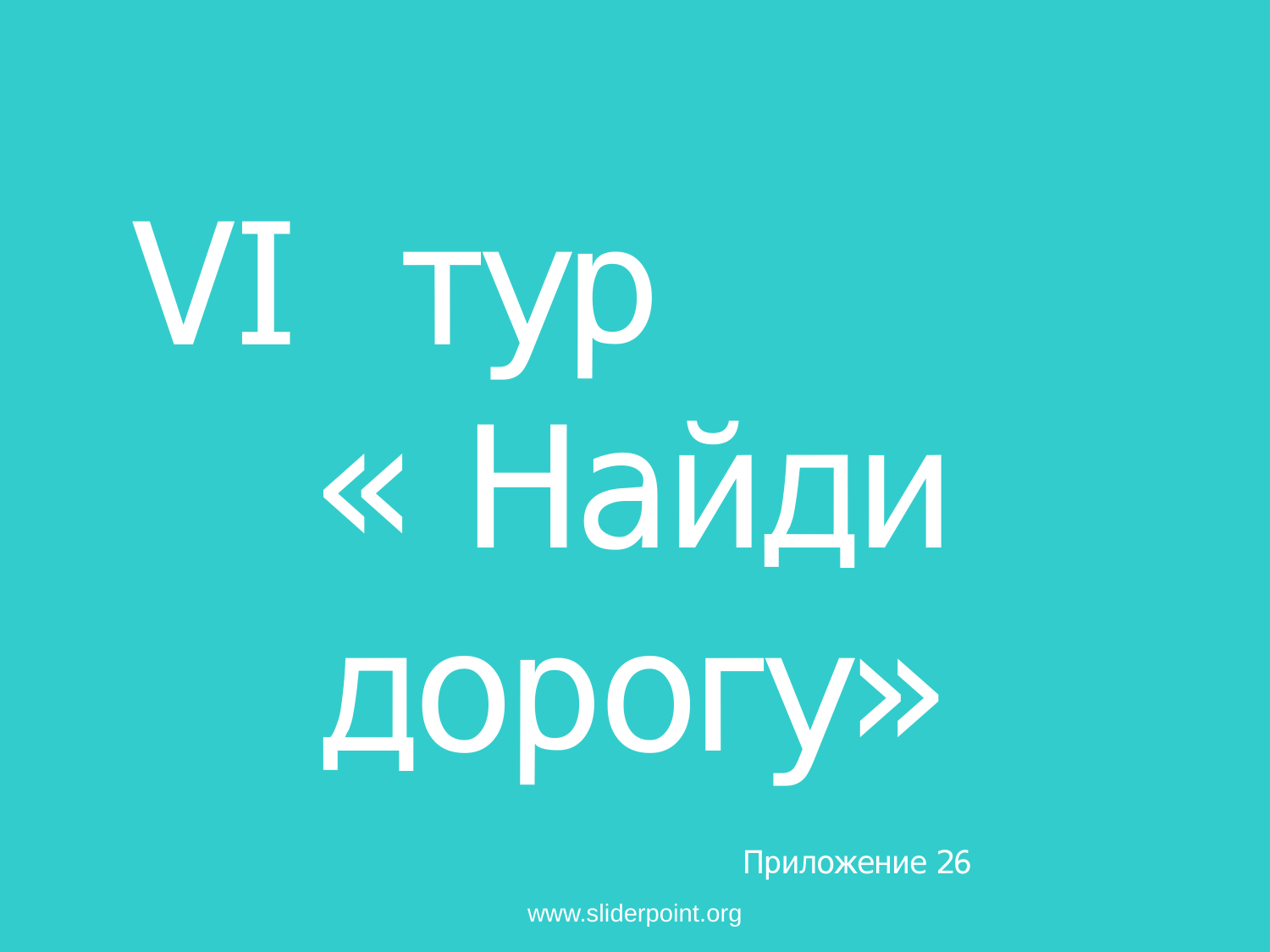

# VI  тур          « Найди дорогу»
Приложение 26

www.sliderpoint.org